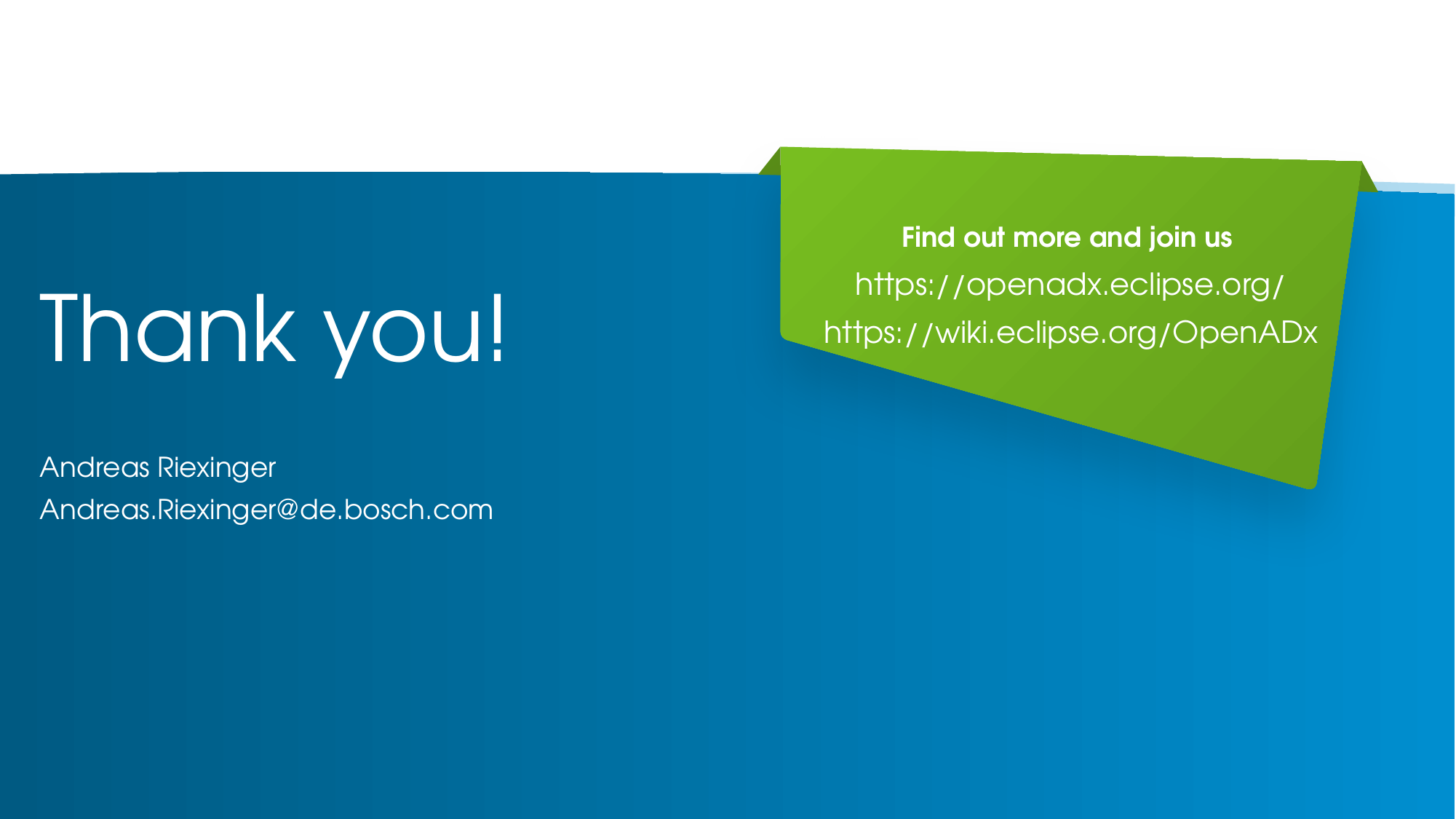

Find out more and join us
https://openadx.eclipse.org/
https://wiki.eclipse.org/OpenADx

Andreas Riexinger
Andreas.Riexinger@de.bosch.com